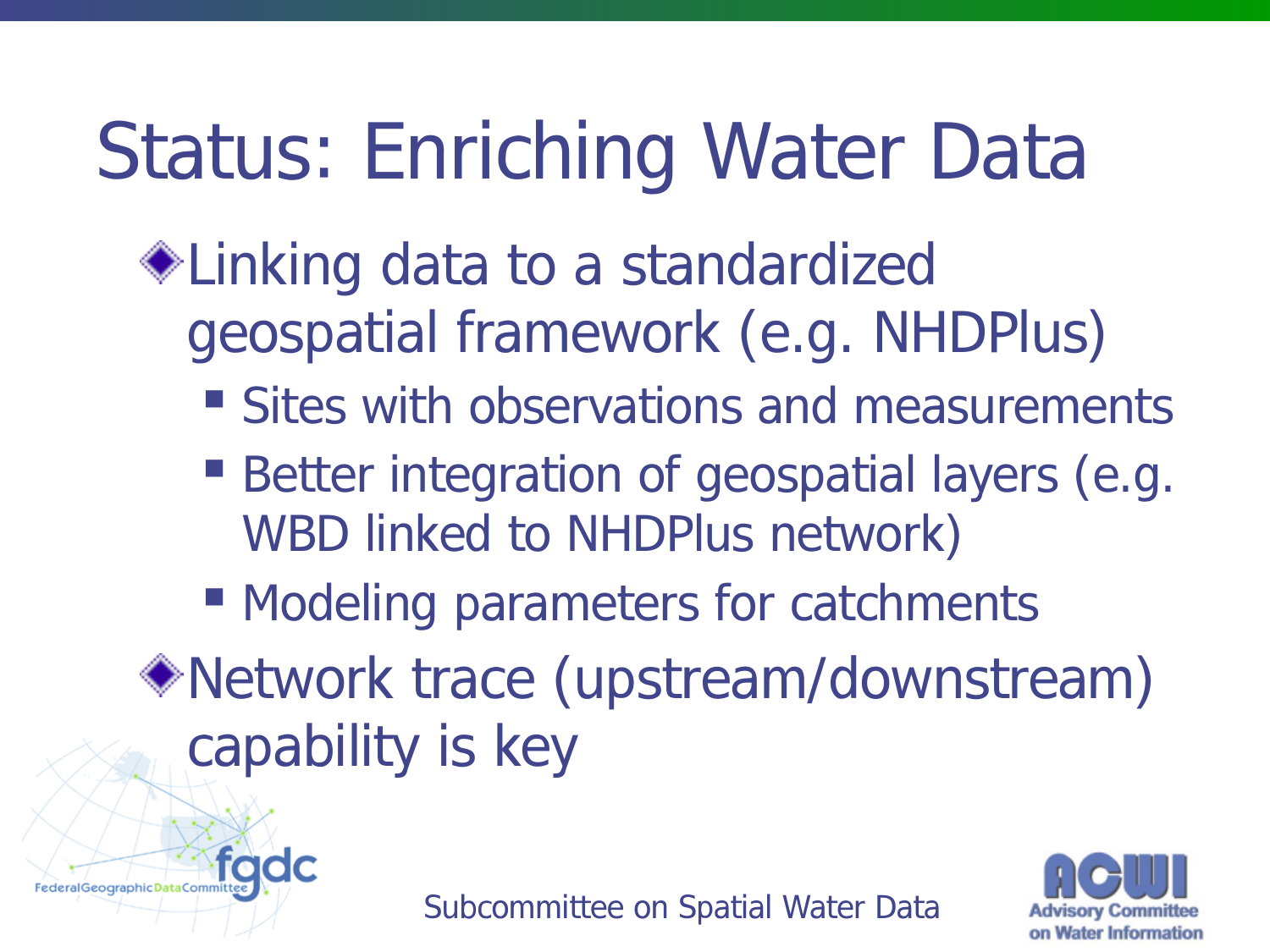

# Status: Enriching Water Data
Linking data to a standardized geospatial framework (e.g. NHDPlus)
Sites with observations and measurements
Better integration of geospatial layers (e.g. WBD linked to NHDPlus network)
Modeling parameters for catchments
Network trace (upstream/downstream) capability is key
Subcommittee on Spatial Water Data